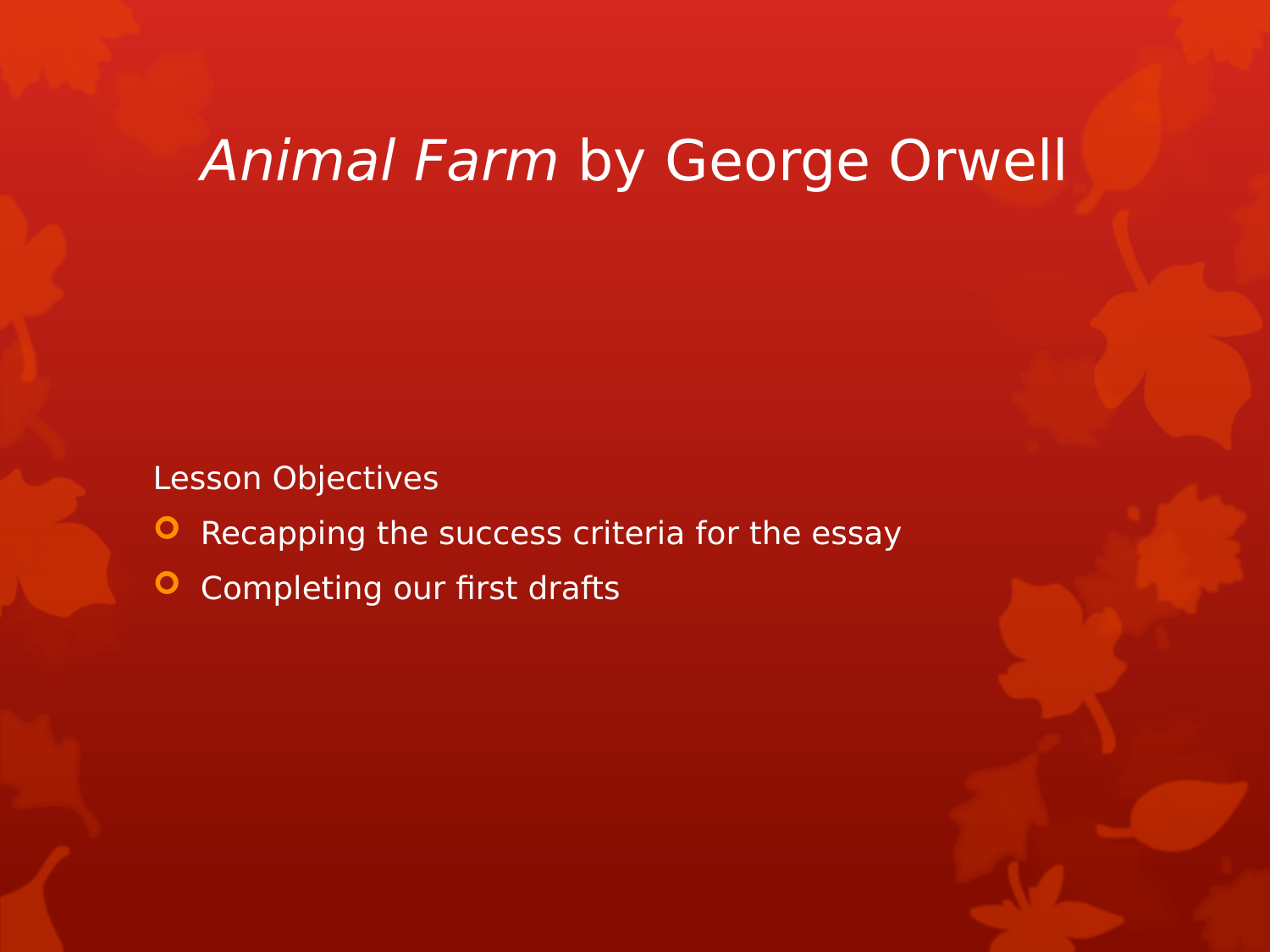

# Animal Farm by George Orwell
Lesson Objectives
Recapping the success criteria for the essay
Completing our first drafts